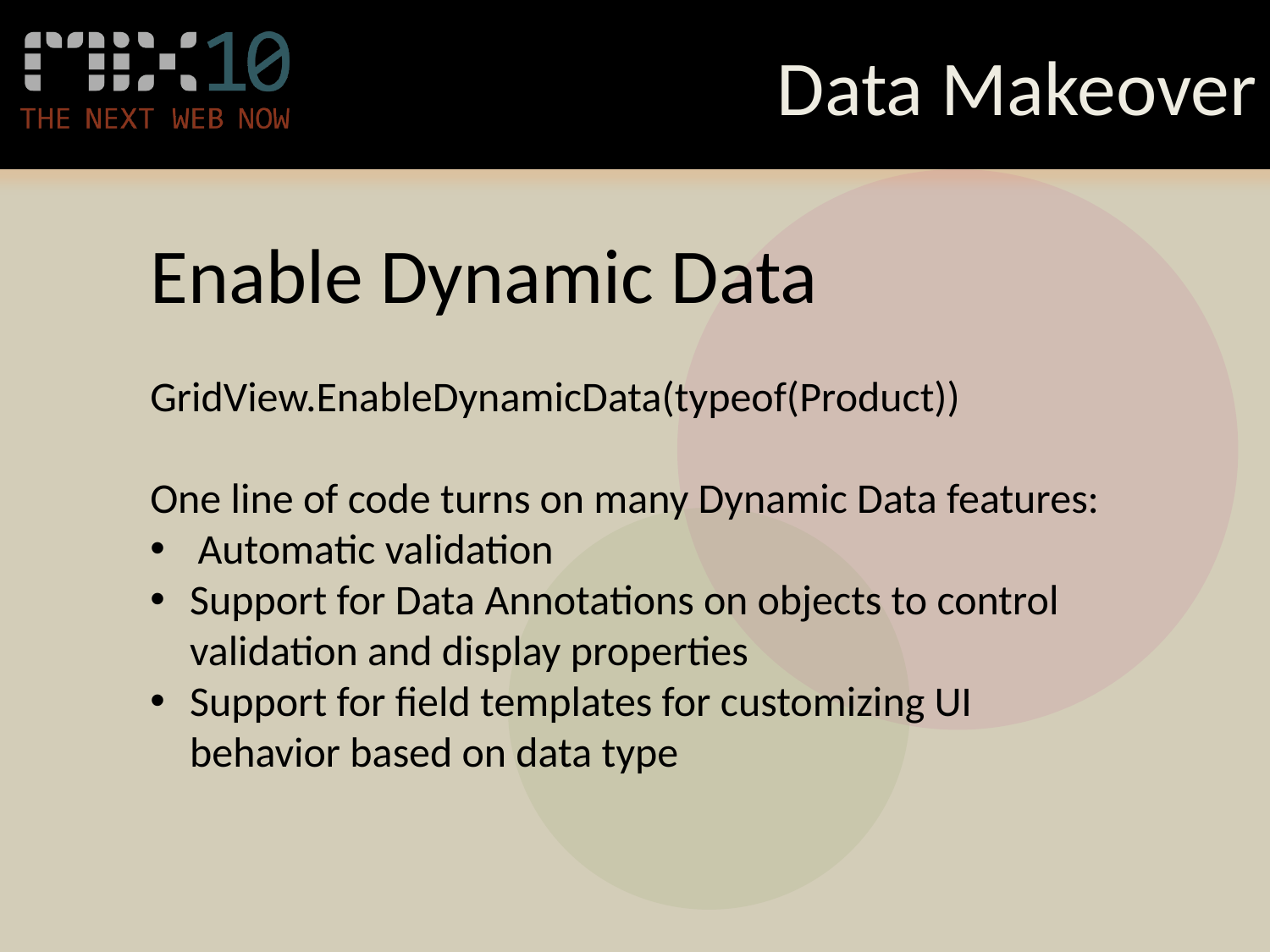

# Data Makeover
Enable Dynamic Data

GridView.EnableDynamicData(typeof(Product))

One line of code turns on many Dynamic Data features:
Automatic validation
Support for Data Annotations on objects to control validation and display properties
Support for field templates for customizing UI behavior based on data type